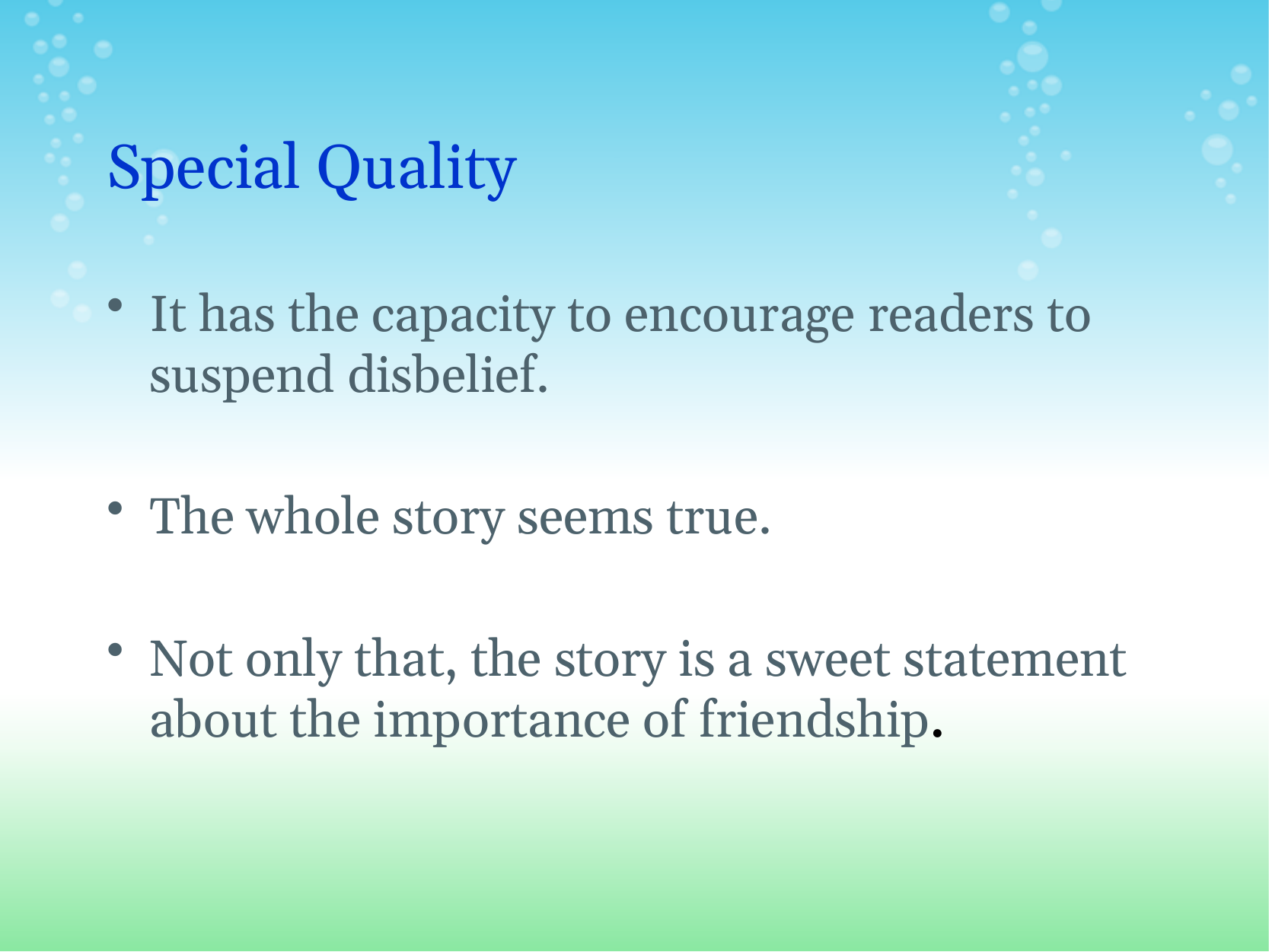

# Special Quality
It has the capacity to encourage readers to suspend disbelief.

The whole story seems true.

Not only that, the story is a sweet statement about the importance of friendship.